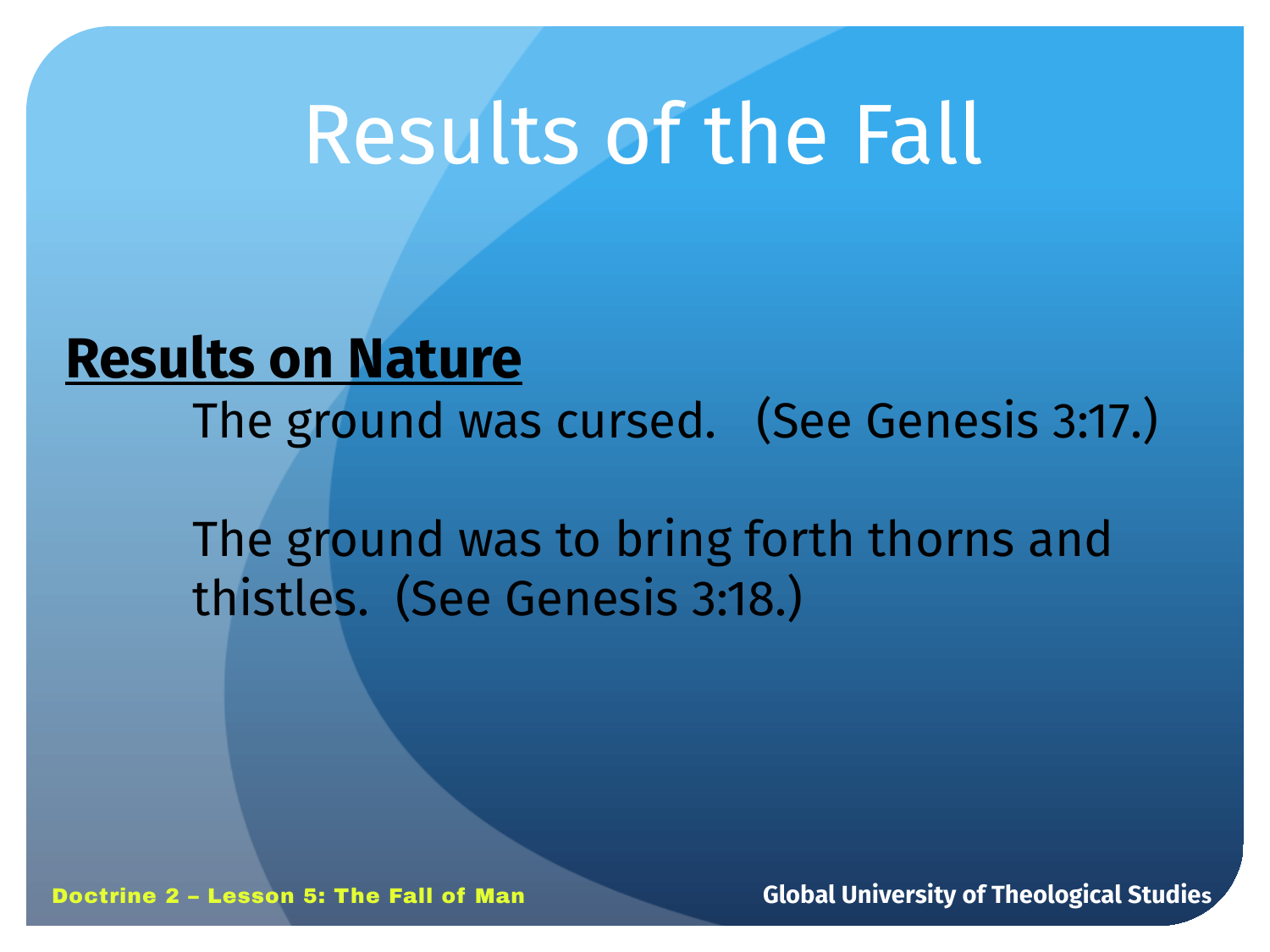

Results of the Fall
Results on Nature
	The ground was cursed.   (See Genesis 3:17.)

	The ground was to bring forth thorns and 		thistles.  (See Genesis 3:18.)
Doctrine 2 – Lesson 5: The Fall of Man                               Global University of Theological Studies